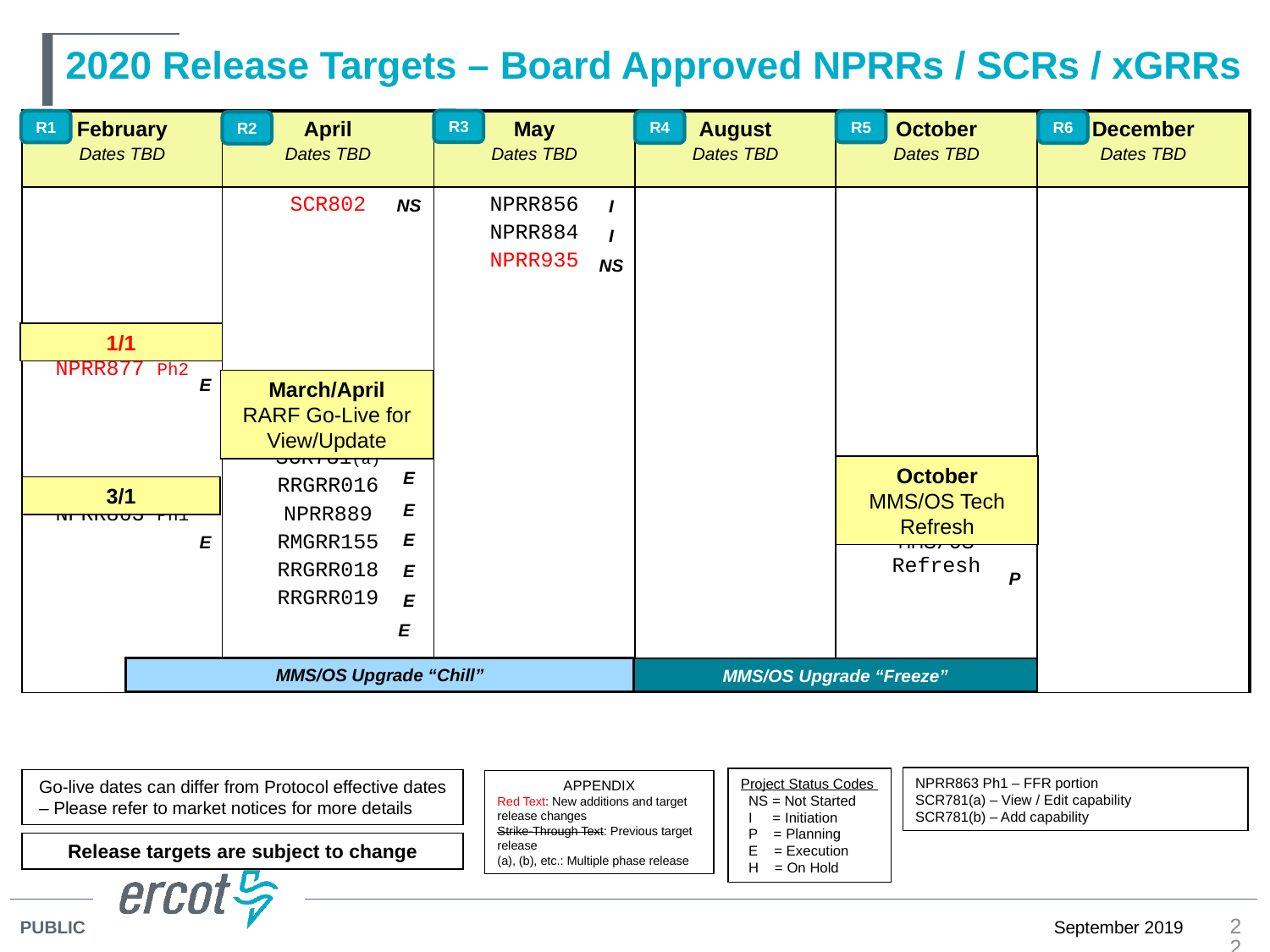

# 2020 Release Targets – Board Approved NPRRs / SCRs / xGRRs
R3
R5
R1
| February Dates TBD | April Dates TBD | May Dates TBD | August Dates TBD | October Dates TBD | December Dates TBD |
| --- | --- | --- | --- | --- | --- |
| NPRR877 Ph2 NPRR863 Ph1 | SCR802 SCR781(a) RRGRR016 NPRR889 RMGRR155 RRGRR018 RRGRR019 | NPRR856 NPRR884 NPRR935 |  | MMS/OS Refresh |  |
R4
R6
R2
NS

E

E

E

E

E

E
I

I

NS

P

E

E

1/1
March/April
RARF Go-Live for View/Update
October
MMS/OS Tech Refresh
3/1
MMS/OS Upgrade “Chill”
MMS/OS Upgrade “Freeze”
NPRR863 Ph1 – FFR portion
SCR781(a) – View / Edit capability
SCR781(b) – Add capability
Project Status Codes
  NS = Not Started
  I     = Initiation
  P    = Planning
  E    = Execution
  H    = On Hold
Go-live dates can differ from Protocol effective dates – Please refer to market notices for more details
APPENDIX
Red Text: New additions and target release changes
Strike-Through Text: Previous target release
(a), (b), etc.: Multiple phase release
Release targets are subject to change
22